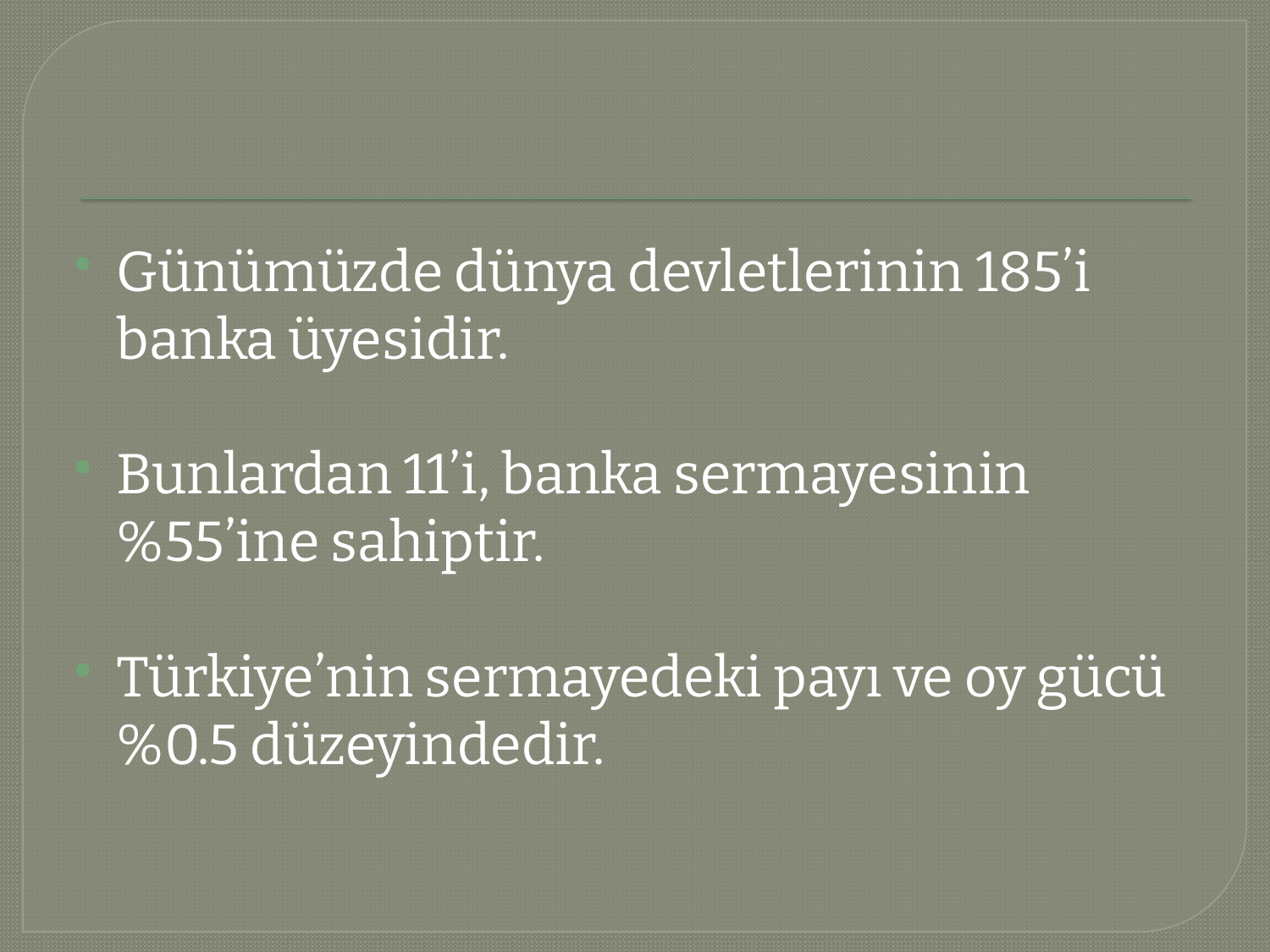

#
Günümüzde dünya devletlerinin 185’i banka üyesidir.

Bunlardan 11’i, banka sermayesinin %55’ine sahiptir.

Türkiye’nin sermayedeki payı ve oy gücü %0.5 düzeyindedir.